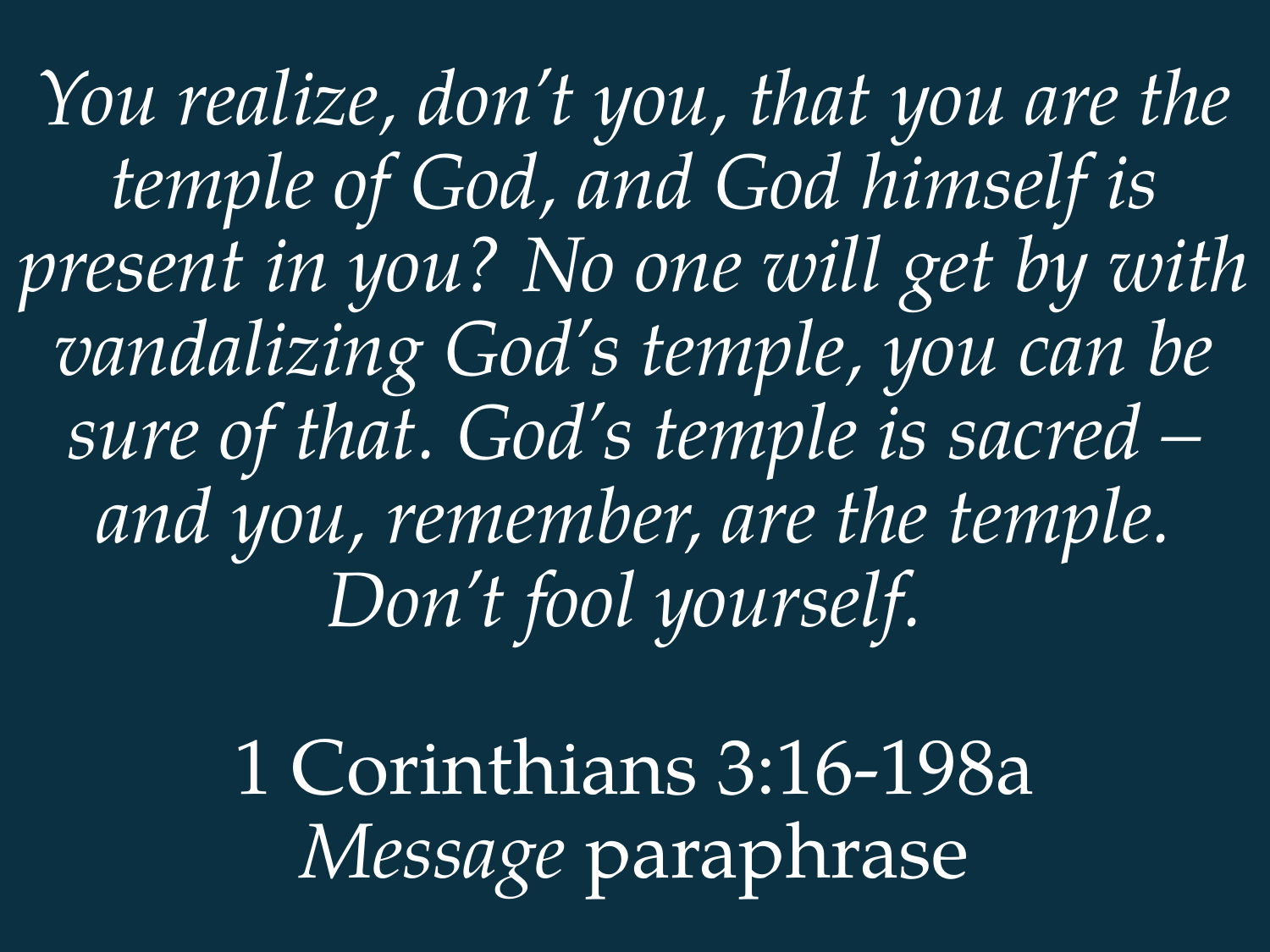

# You realize, don’t you, that you are the temple of God, and God himself is present in you? No one will get by with vandalizing God’s temple, you can be sure of that. God’s temple is sacred – and you, remember, are the temple. Don’t fool yourself. 1 Corinthians 3:16-198a Message paraphrase